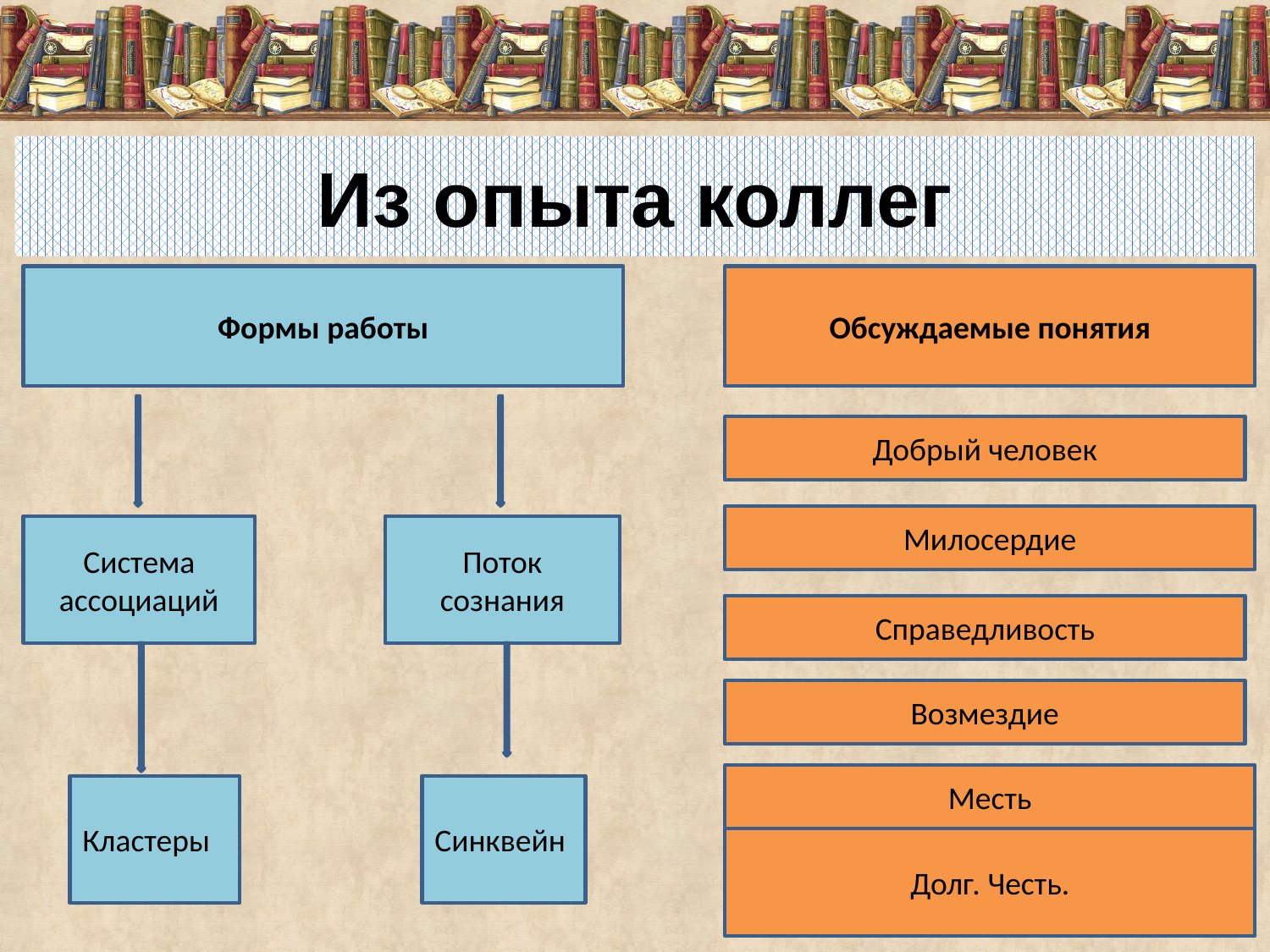

# Из опыта коллег

Формы работы
Обсуждаемые понятия

Добрый человек
Милосердие
Система ассоциаций
Поток сознания
Справедливость

Возмездие
Месть
Кластеры
Синквейн
Долг. Честь.